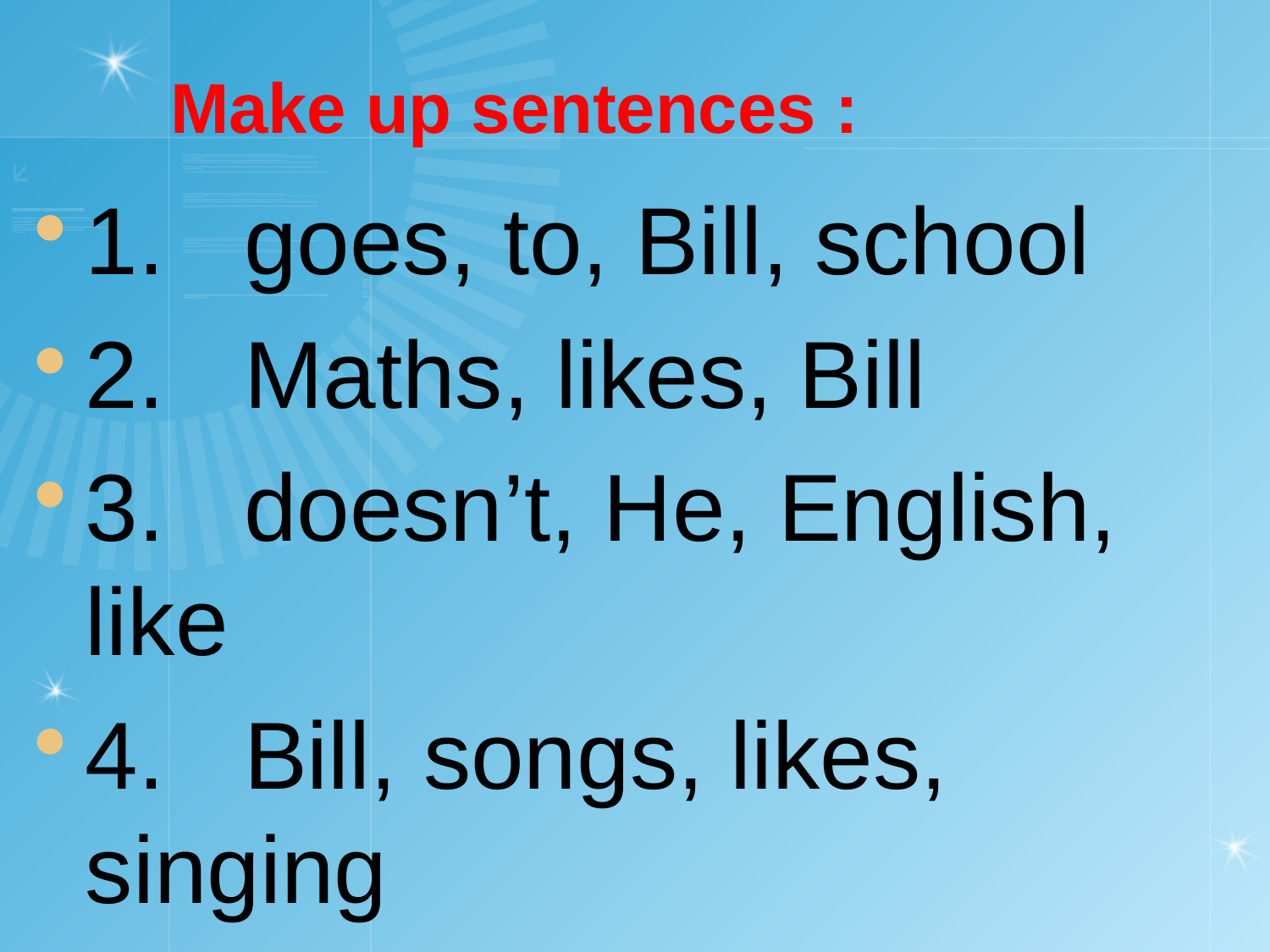

# Make up sentences :
1.   goes, to, Bill, school
2.   Maths, likes, Bill
3.   doesn’t, He, English, like
4.   Bill, songs, likes, singing